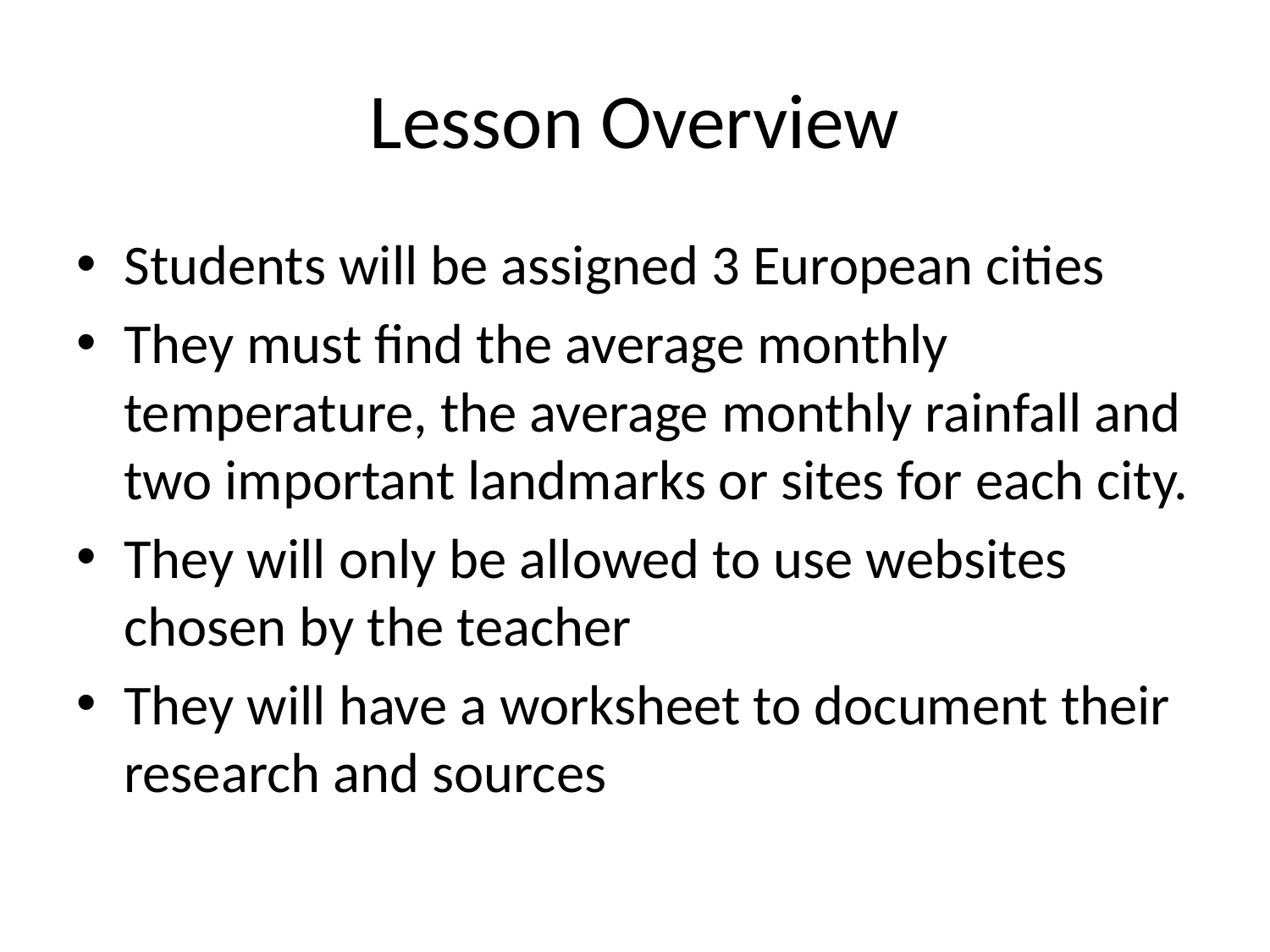

# Lesson Overview
Students will be assigned 3 European cities
They must find the average monthly temperature, the average monthly rainfall and two important landmarks or sites for each city.
They will only be allowed to use websites chosen by the teacher
They will have a worksheet to document their research and sources